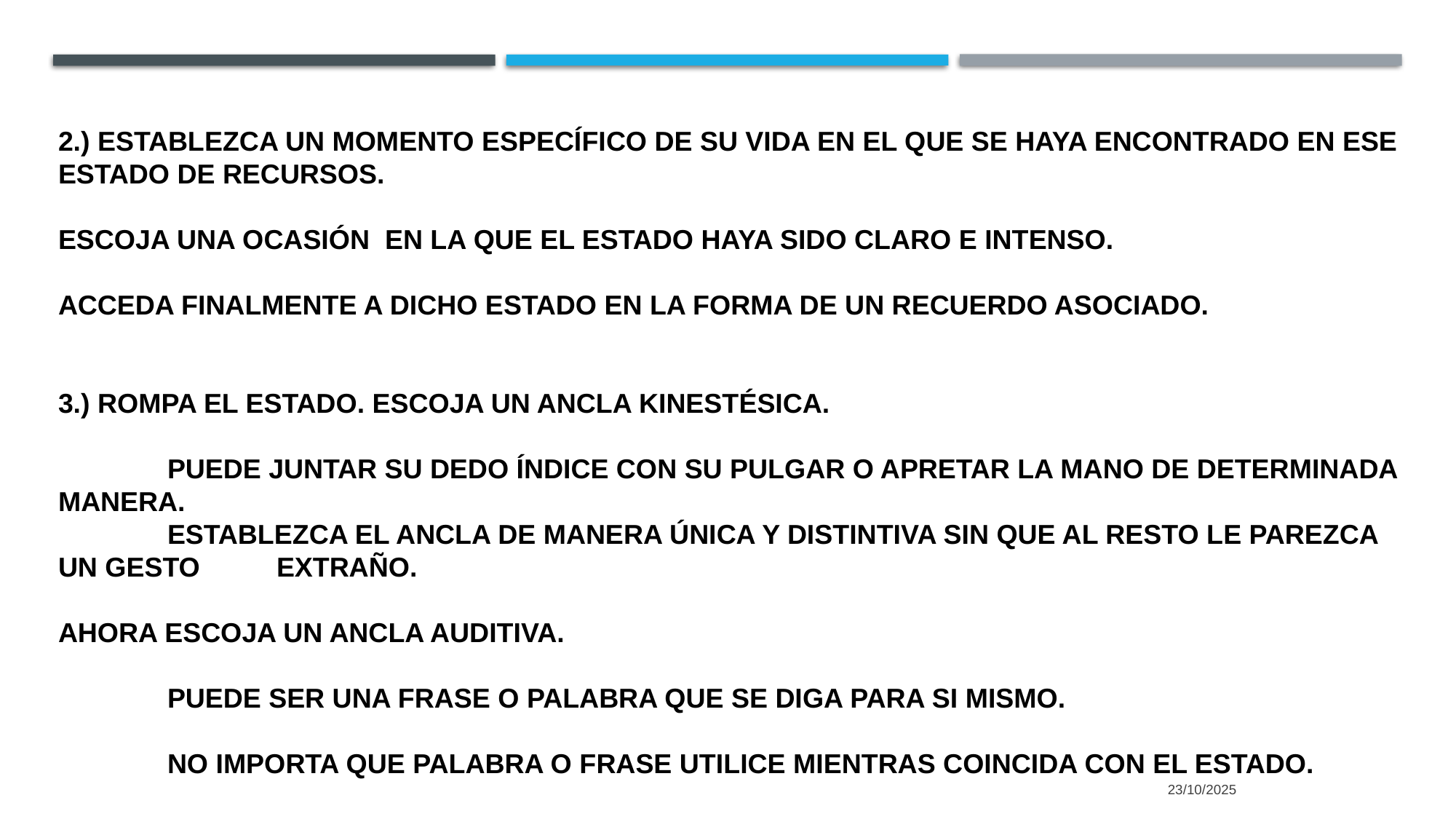

2.) ESTABLEZCA UN MOMENTO ESPECÍFICO DE SU VIDA EN EL QUE SE HAYA ENCONTRADO EN ESE ESTADO DE RECURSOS.

ESCOJA UNA OCASIÓN  EN LA QUE EL ESTADO HAYA SIDO CLARO E INTENSO.

ACCEDA FINALMENTE A DICHO ESTADO EN LA FORMA DE UN RECUERDO ASOCIADO.

3.) ROMPA EL ESTADO. ESCOJA UN ANCLA KINESTÉSICA.

	PUEDE JUNTAR SU DEDO ÍNDICE CON SU PULGAR O APRETAR LA MANO DE DETERMINADA MANERA.
	ESTABLEZCA EL ANCLA DE MANERA ÚNICA Y DISTINTIVA SIN QUE AL RESTO LE PAREZCA UN GESTO 	EXTRAÑO.

AHORA ESCOJA UN ANCLA AUDITIVA.

	PUEDE SER UNA FRASE O PALABRA QUE SE DIGA PARA SI MISMO.

	NO IMPORTA QUE PALABRA O FRASE UTILICE MIENTRAS COINCIDA CON EL ESTADO.
23/10/2025